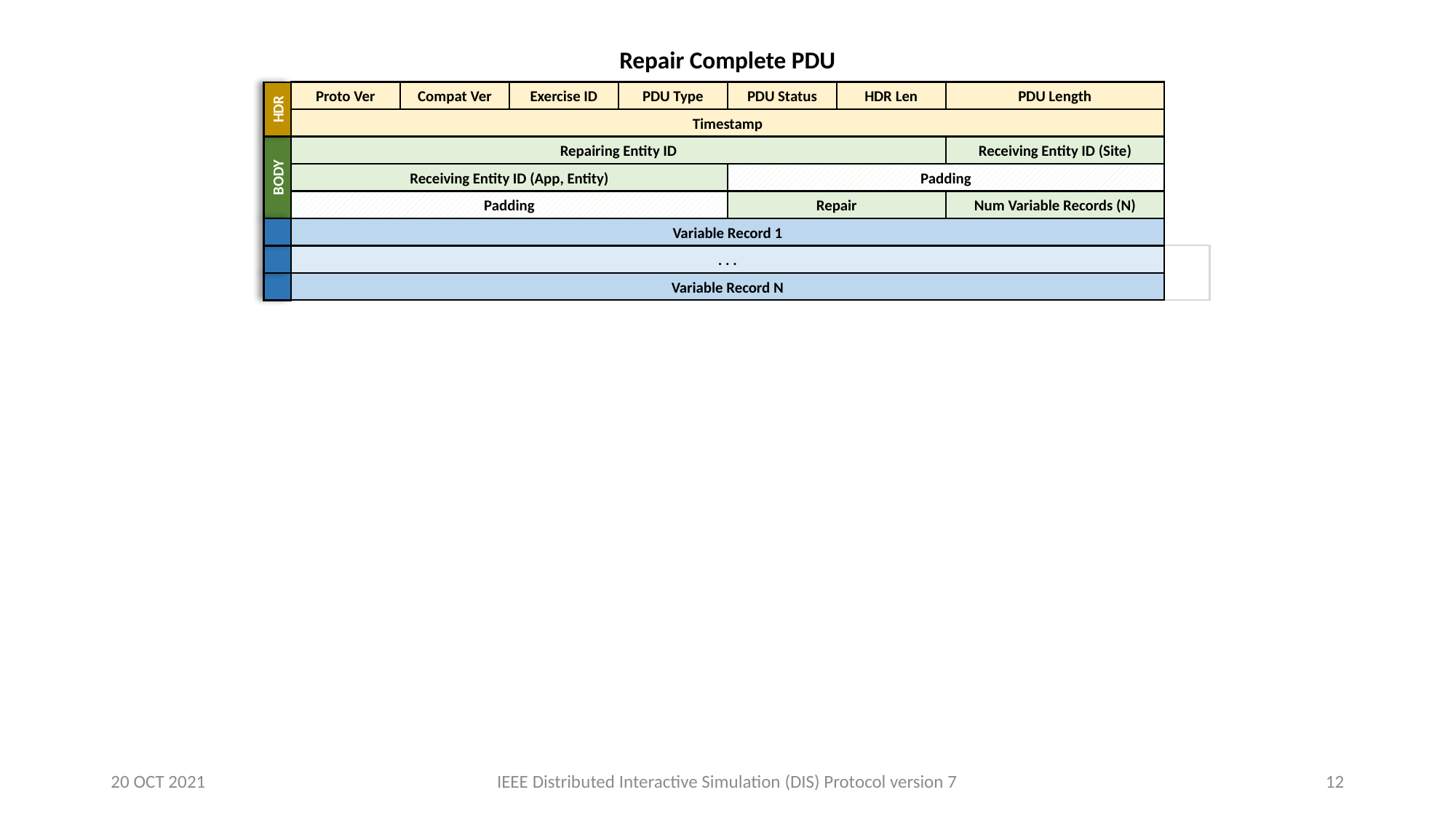

Repair Complete PDU
Proto Ver
Compat Ver
Exercise ID
PDU Type
PDU Status
HDR Len
PDU Length
HDR
Timestamp
Repairing Entity ID
Receiving Entity ID (Site)
BODY
Receiving Entity ID (App, Entity)
Padding
Padding
Repair
Num Variable Records (N)

Variable Record 1

. . .

Variable Record N
20 OCT 2021
IEEE Distributed Interactive Simulation (DIS) Protocol version 7
12